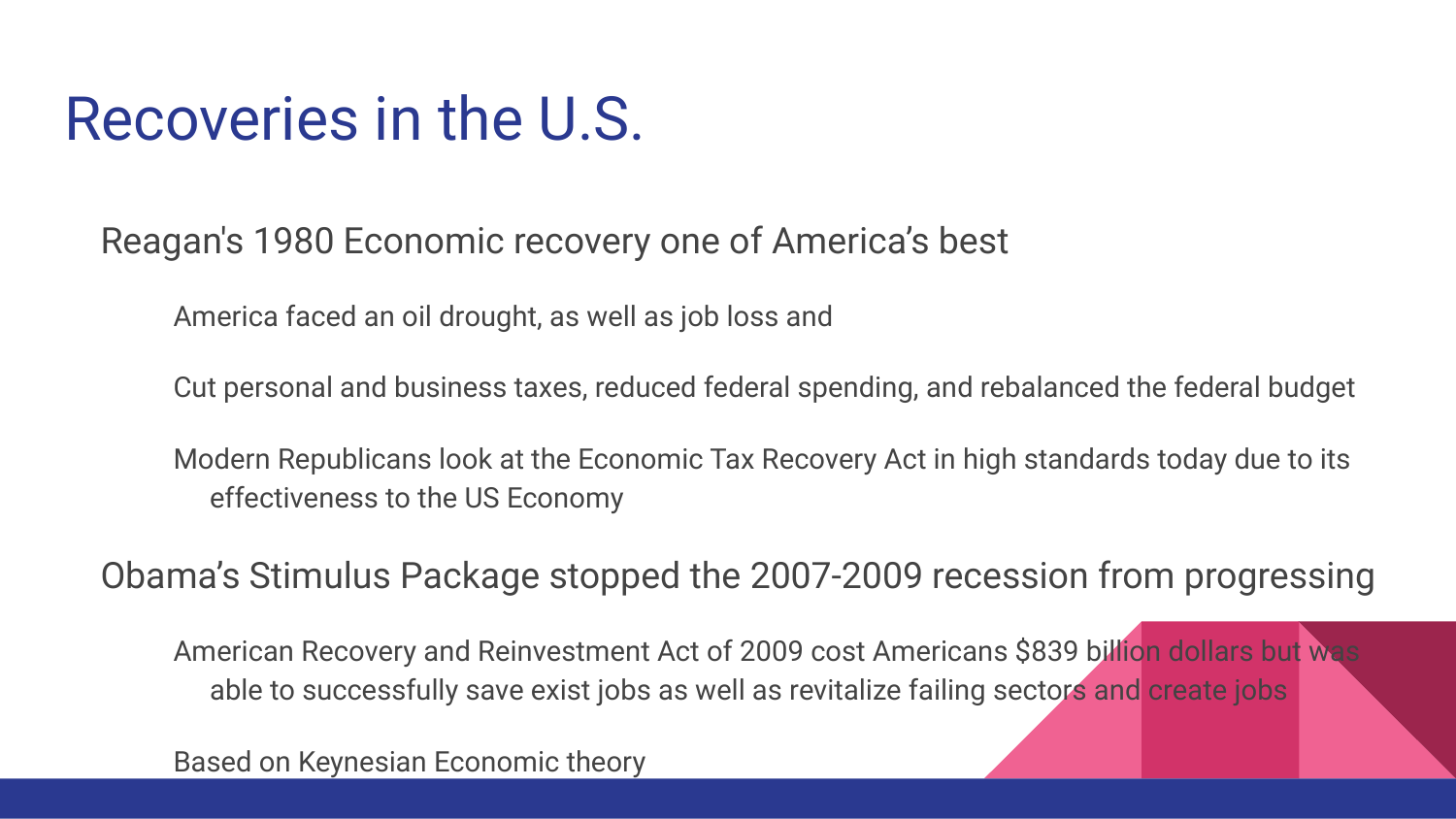

# Recoveries in the U.S.
Reagan's 1980 Economic recovery one of America’s best
America faced an oil drought, as well as job loss and
Cut personal and business taxes, reduced federal spending, and rebalanced the federal budget
Modern Republicans look at the Economic Tax Recovery Act in high standards today due to its effectiveness to the US Economy
Obama’s Stimulus Package stopped the 2007-2009 recession from progressing
American Recovery and Reinvestment Act of 2009 cost Americans $839 billion dollars but was able to successfully save exist jobs as well as revitalize failing sectors and create jobs
Based on Keynesian Economic theory